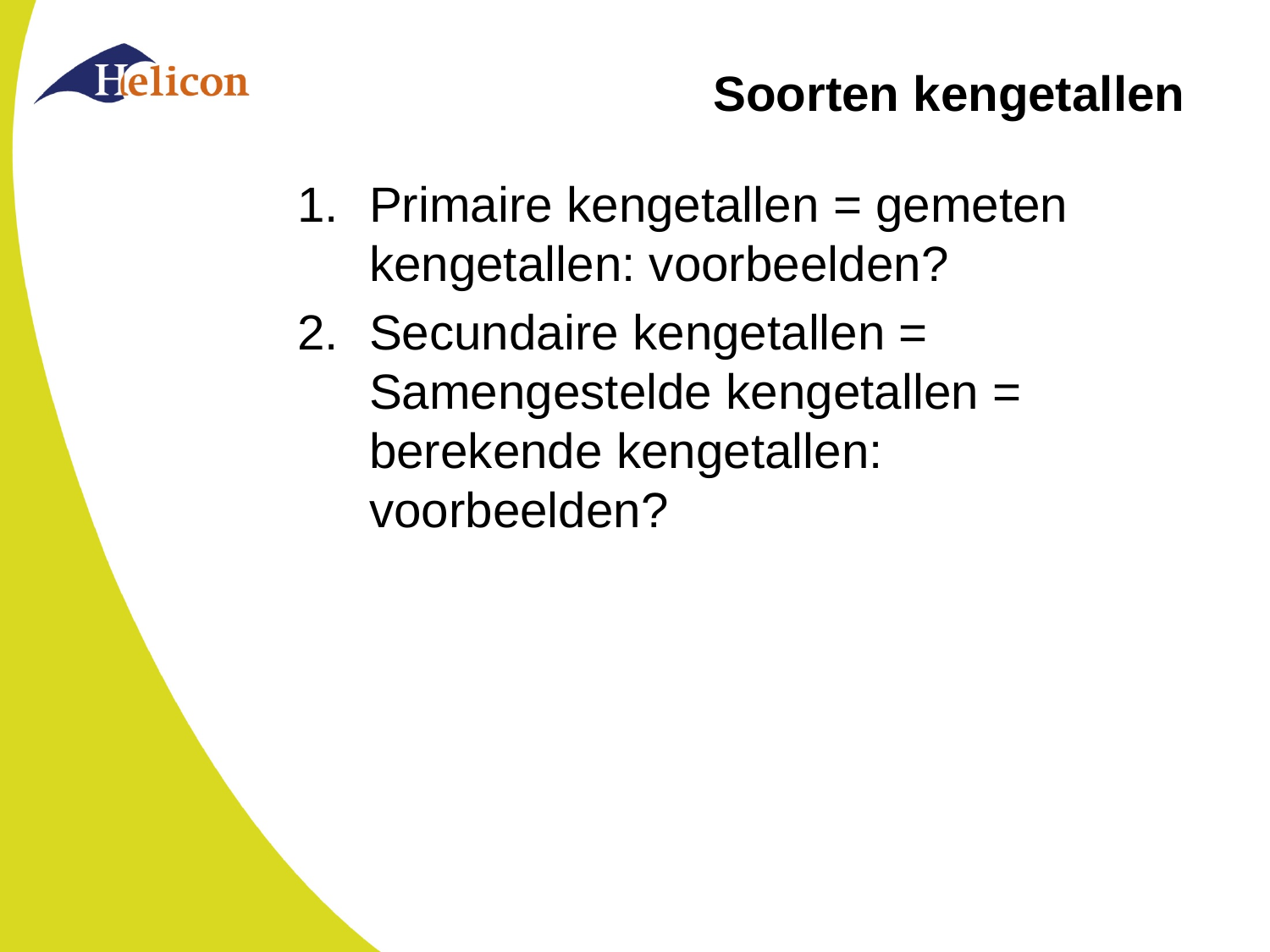

# Soorten kengetallen
Primaire kengetallen = gemeten kengetallen: voorbeelden?
Secundaire kengetallen = Samengestelde kengetallen = berekende kengetallen: voorbeelden?